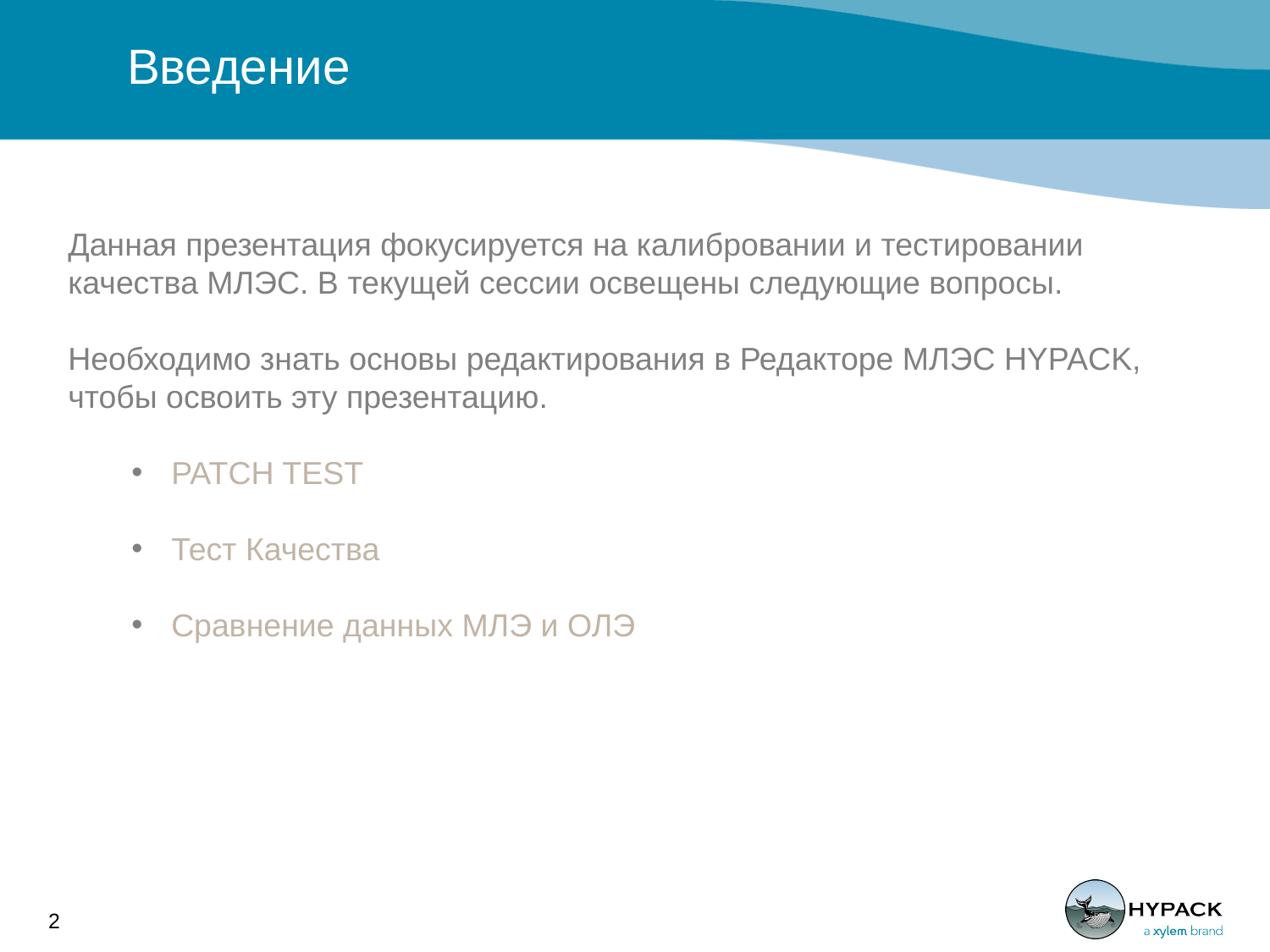

# Введение

Данная презентация фокусируется на калибровании и тестировании качества МЛЭС. В текущей сессии освещены следующие вопросы.

Необходимо знать основы редактирования в Редакторе МЛЭС HYPACK, чтобы освоить эту презентацию.

PATCH TEST

Тест Качества

Сравнение данных МЛЭ и ОЛЭ
2